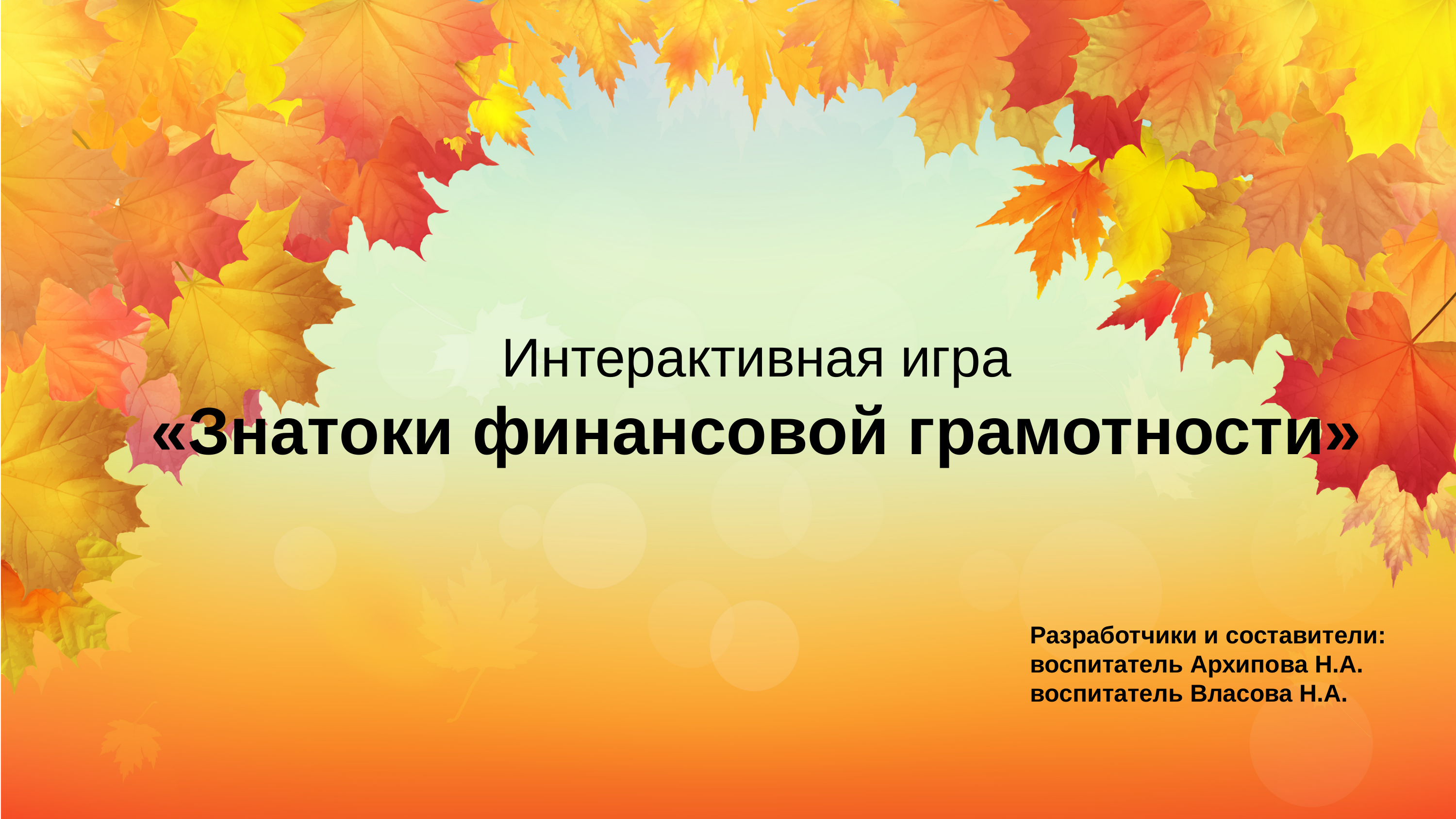

Интерактивная игра
«Знатоки финансовой грамотности»
Разработчики и составители:
воспитатель Архипова Н.А.
воспитатель Власова Н.А.